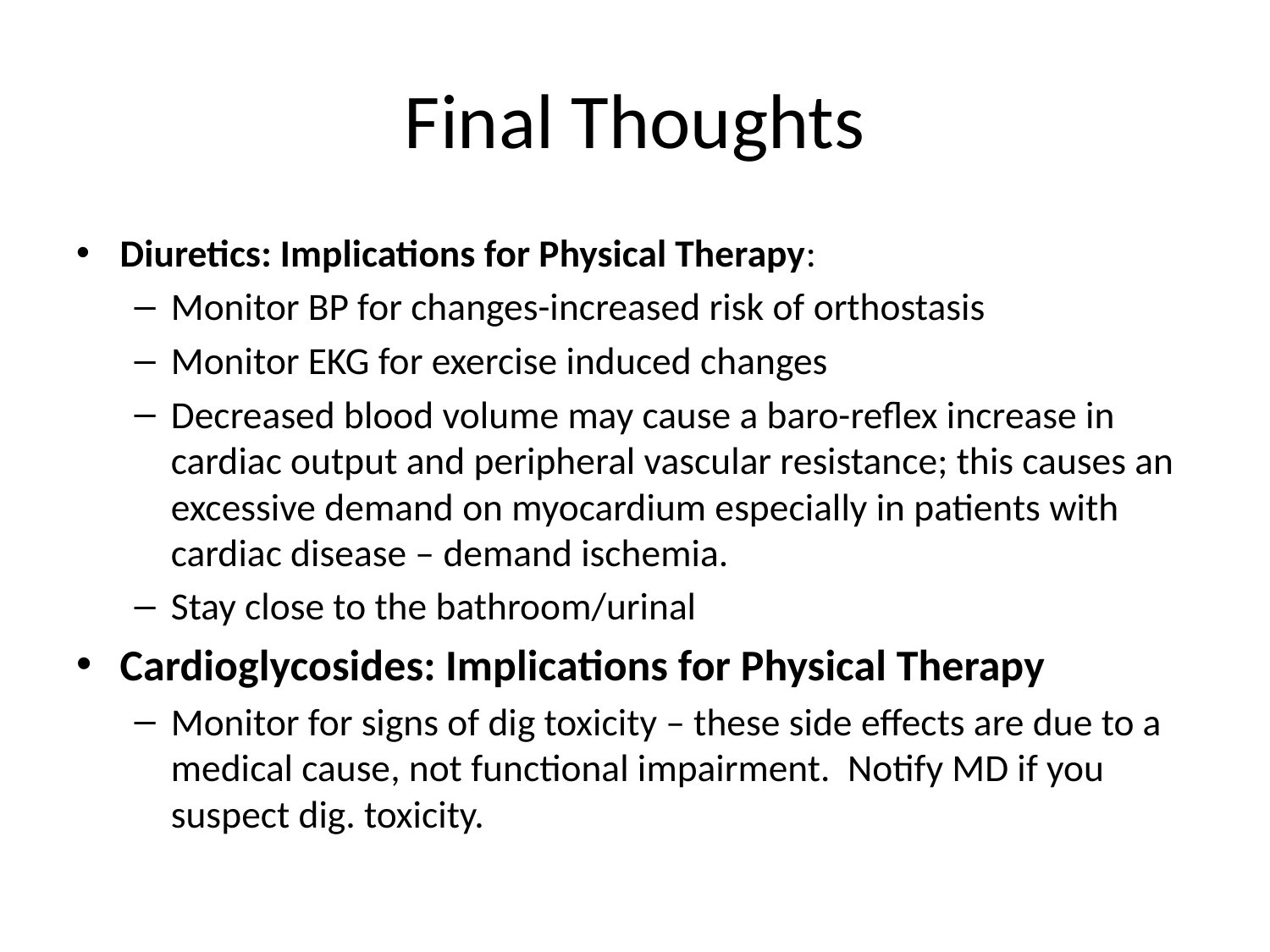

# Final Thoughts
Diuretics: Implications for Physical Therapy:
Monitor BP for changes-increased risk of orthostasis
Monitor EKG for exercise induced changes
Decreased blood volume may cause a baro-reflex increase in cardiac output and peripheral vascular resistance; this causes an excessive demand on myocardium especially in patients with cardiac disease – demand ischemia.
Stay close to the bathroom/urinal
Cardioglycosides: Implications for Physical Therapy
Monitor for signs of dig toxicity – these side effects are due to a medical cause, not functional impairment.  Notify MD if you suspect dig. toxicity.